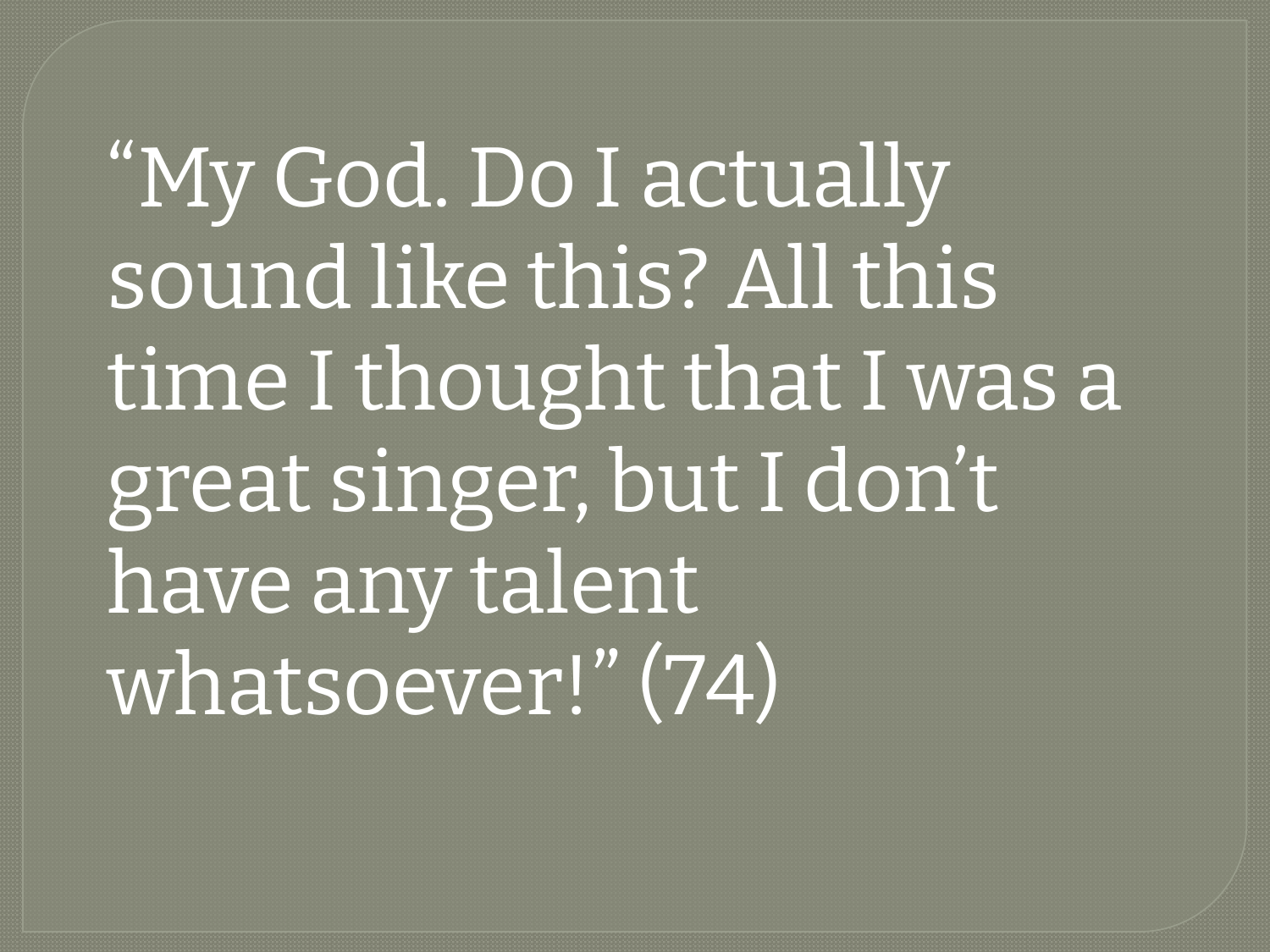

“My God. Do I actually sound like this? All this time I thought that I was a great singer, but I don’t have any talent whatsoever!” (74)